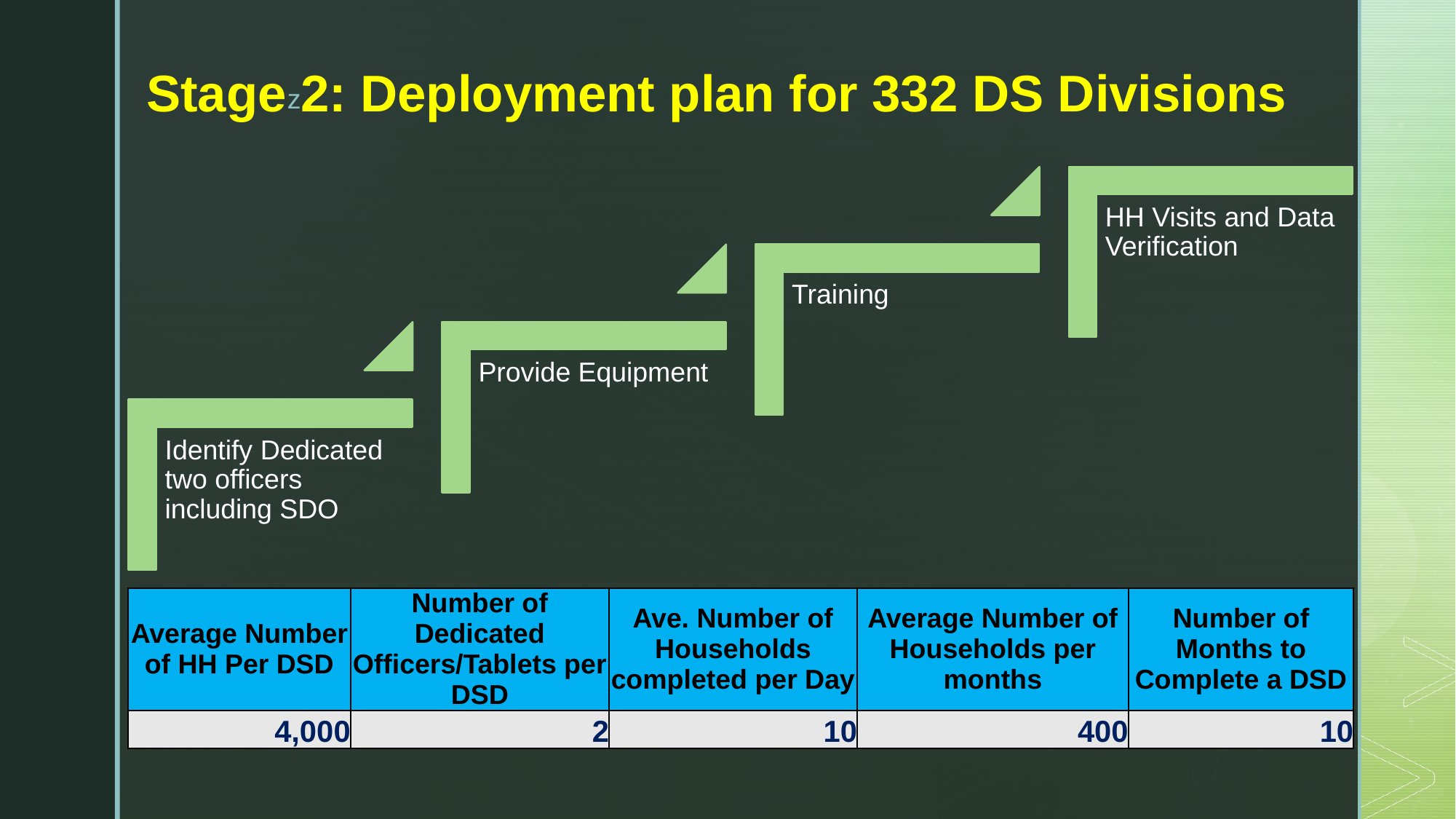

# Stage 2: Deployment plan for 332 DS Divisions
Identify Dedicated two officers including SDO
Provide Equipment
Training
HH Visits and Data Verification
| Average Number of HH Per DSD | Number of Dedicated Officers/Tablets per DSD | Ave. Number of Households completed per Day | Average Number of Households per months | Number of Months to Complete a DSD |
| --- | --- | --- | --- | --- |
| 4,000 | 2 | 10 | 400 | 10 |